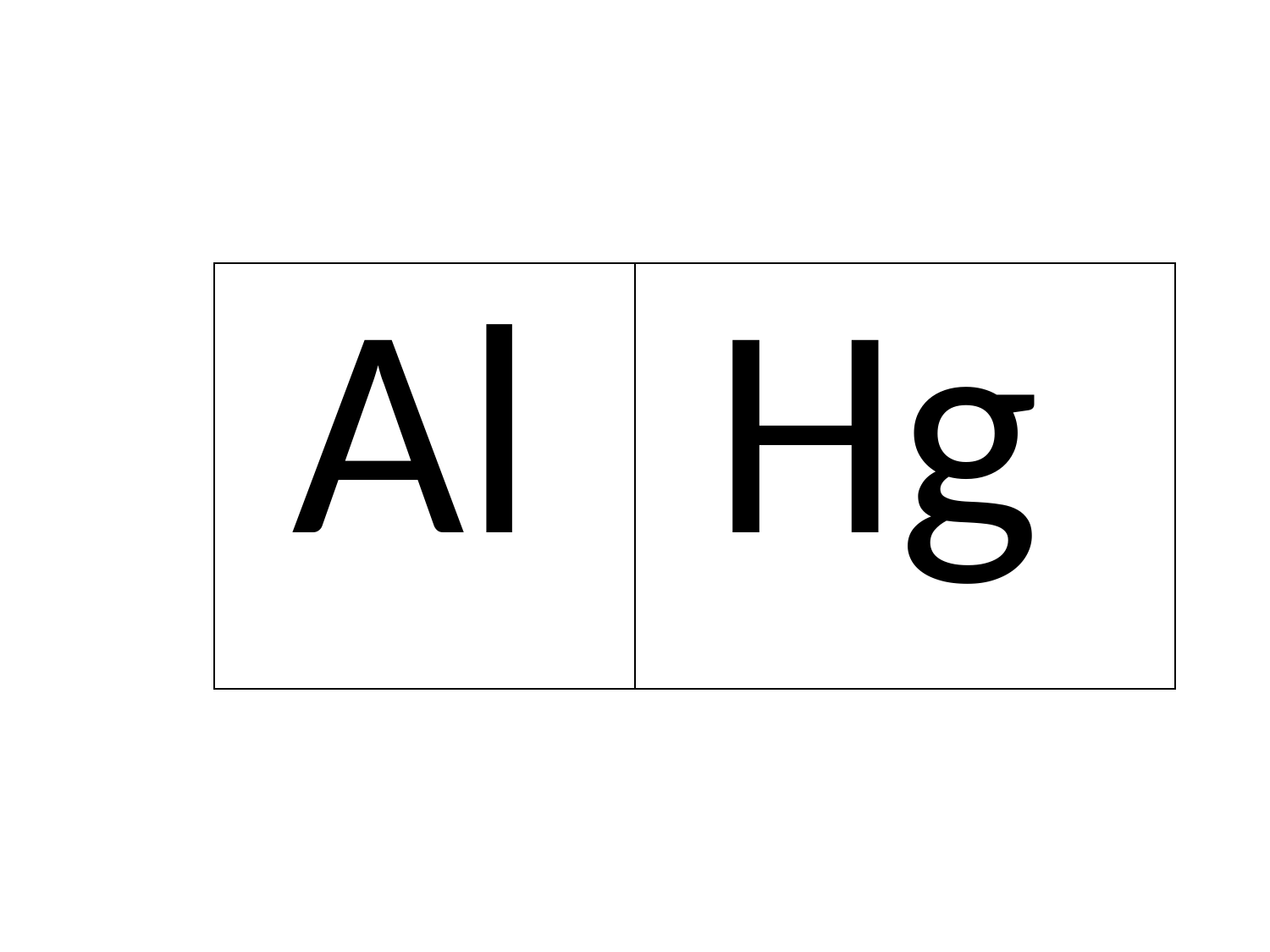

| Al | Hg |
| --- | --- |